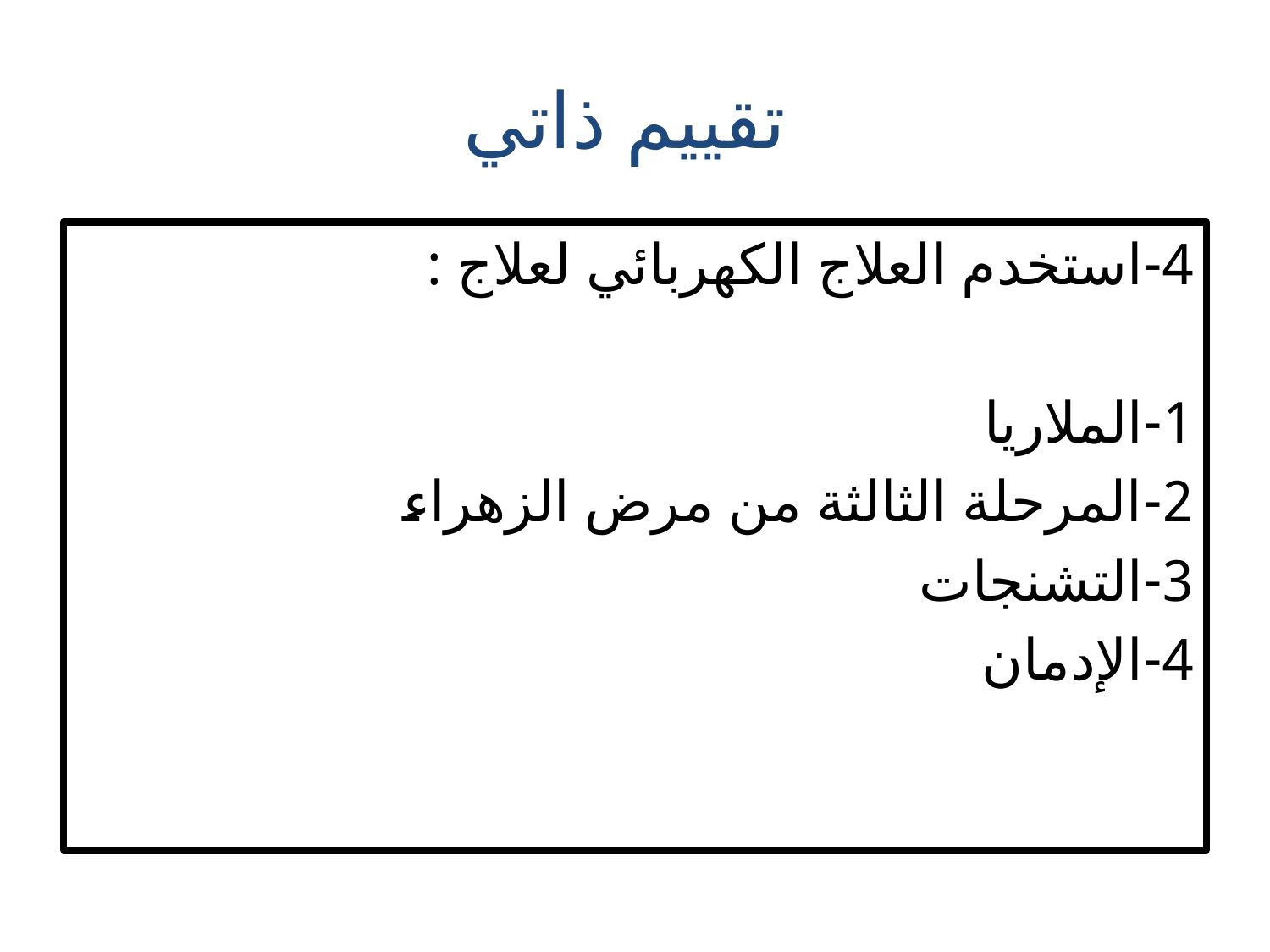

# تقييم ذاتي
4-استخدم العلاج الكهربائي لعلاج :

1-الملاريا
2-المرحلة الثالثة من مرض الزهراء
3-التشنجات
4-الإدمان